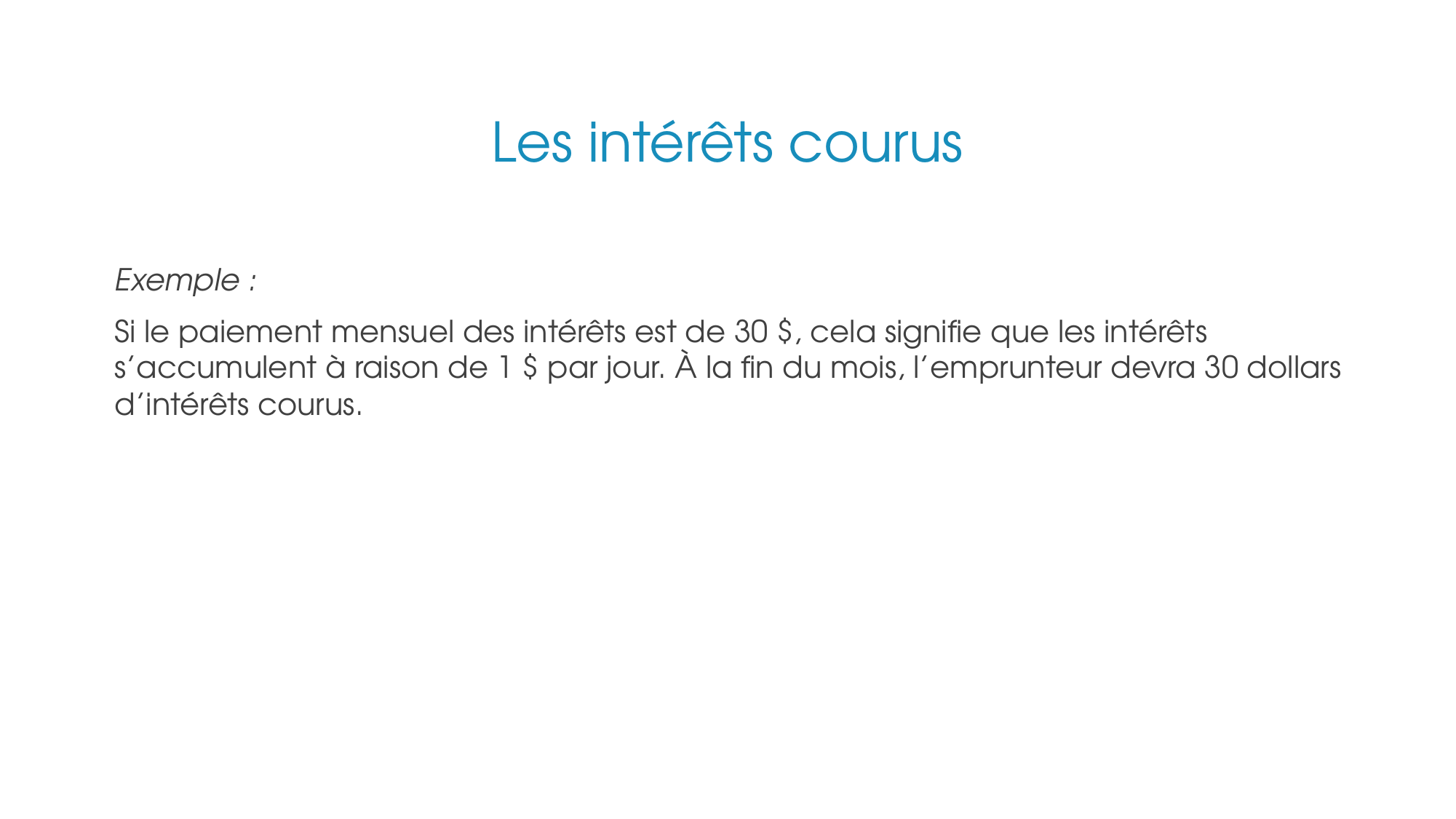

# Les intérêts courus
Exemple :
Si le paiement mensuel des intérêts est de 30 $, cela signifie que les intérêts s’accumulent à raison de 1 $ par jour. À la fin du mois, l’emprunteur devra 30 dollars d’intérêts courus.